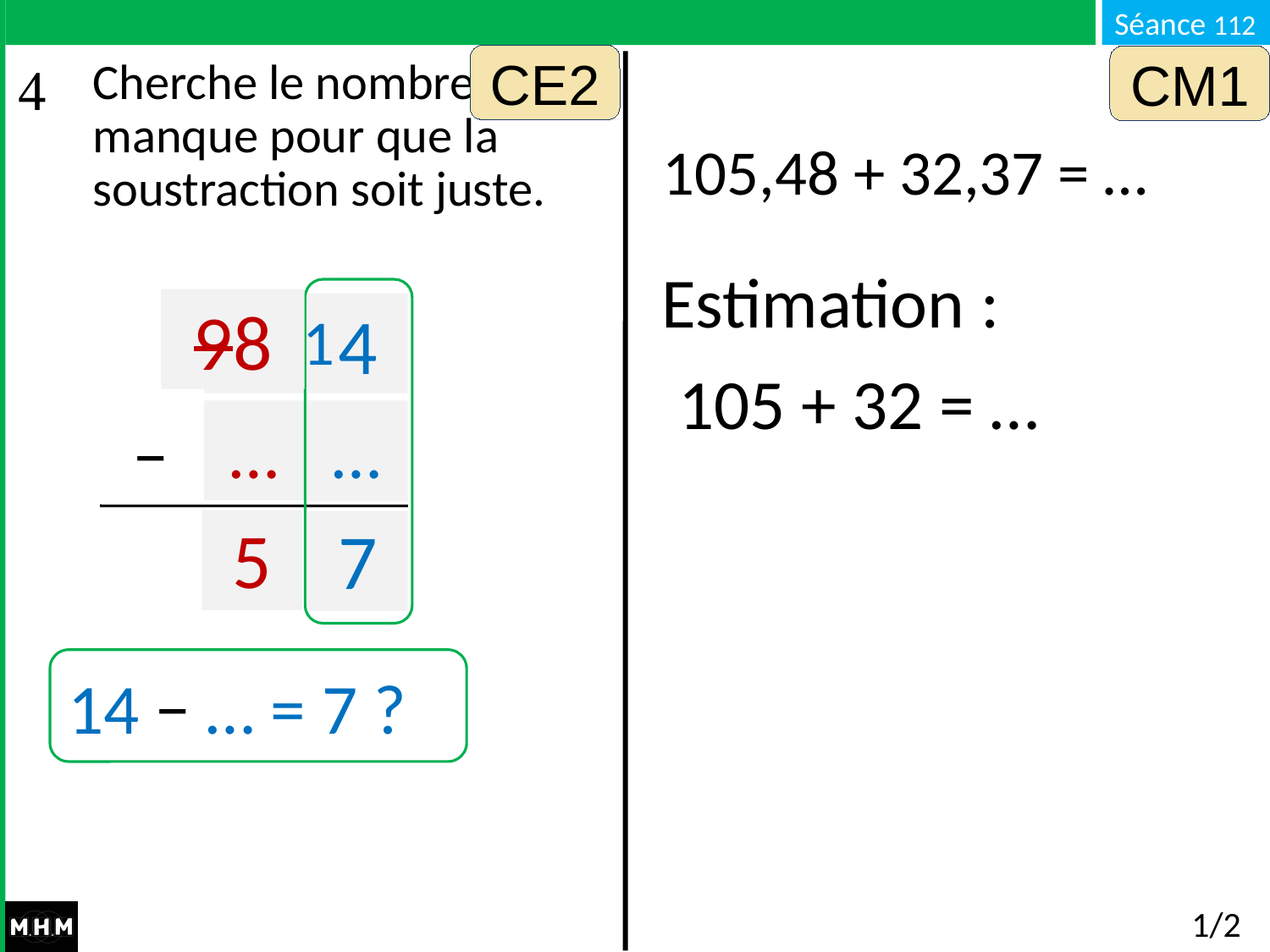

CE2
CM1
Cherche le nombre qui manque pour que la soustraction soit juste.

105,48 + 32,37 = …
Estimation :

98
1
9
4
105 + 32 = …
−
…
…
…
5
7
14 − … = 7 ?
# 1/2